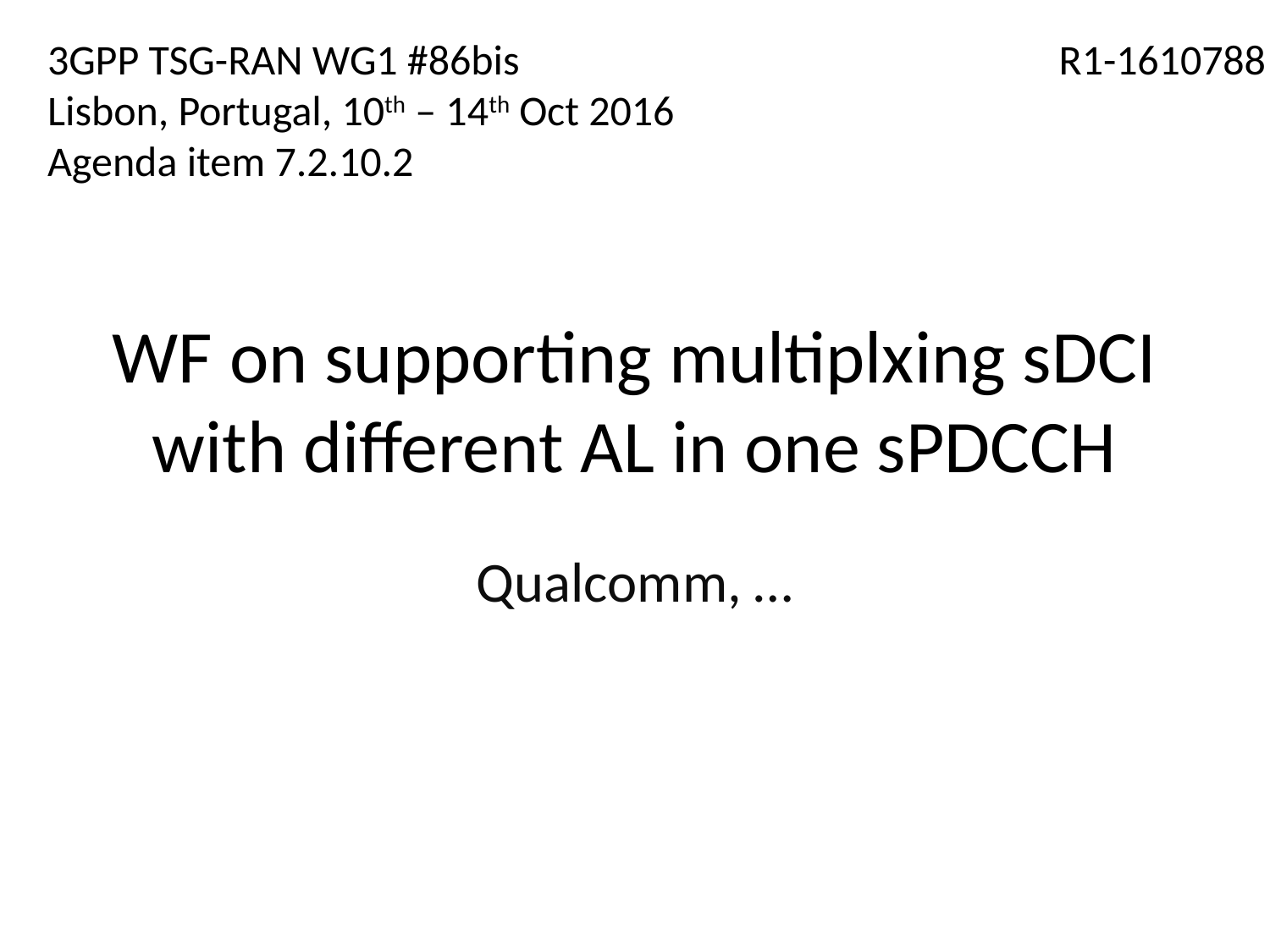

3GPP TSG-RAN WG1 #86bis
Lisbon, Portugal, 10th – 14th Oct 2016
Agenda item 7.2.10.2
R1-1610788
# WF on supporting multiplxing sDCI with different AL in one sPDCCH
Qualcomm, …